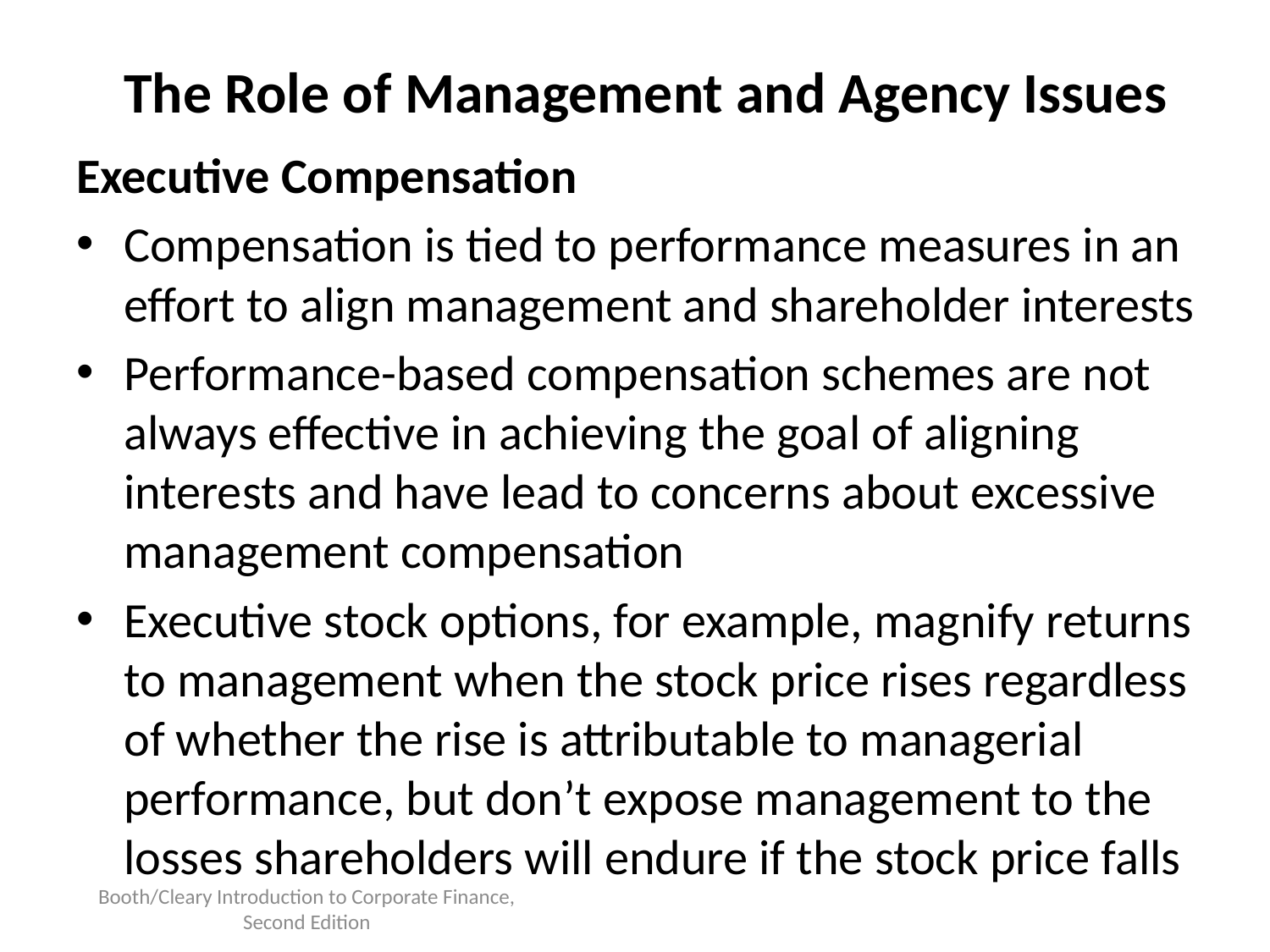

# The Role of Management and Agency Issues
Executive Compensation
Compensation is tied to performance measures in an effort to align management and shareholder interests
Performance-based compensation schemes are not always effective in achieving the goal of aligning interests and have lead to concerns about excessive management compensation
Executive stock options, for example, magnify returns to management when the stock price rises regardless of whether the rise is attributable to managerial performance, but don’t expose management to the losses shareholders will endure if the stock price falls
29
Booth/Cleary Introduction to Corporate Finance, Second Edition